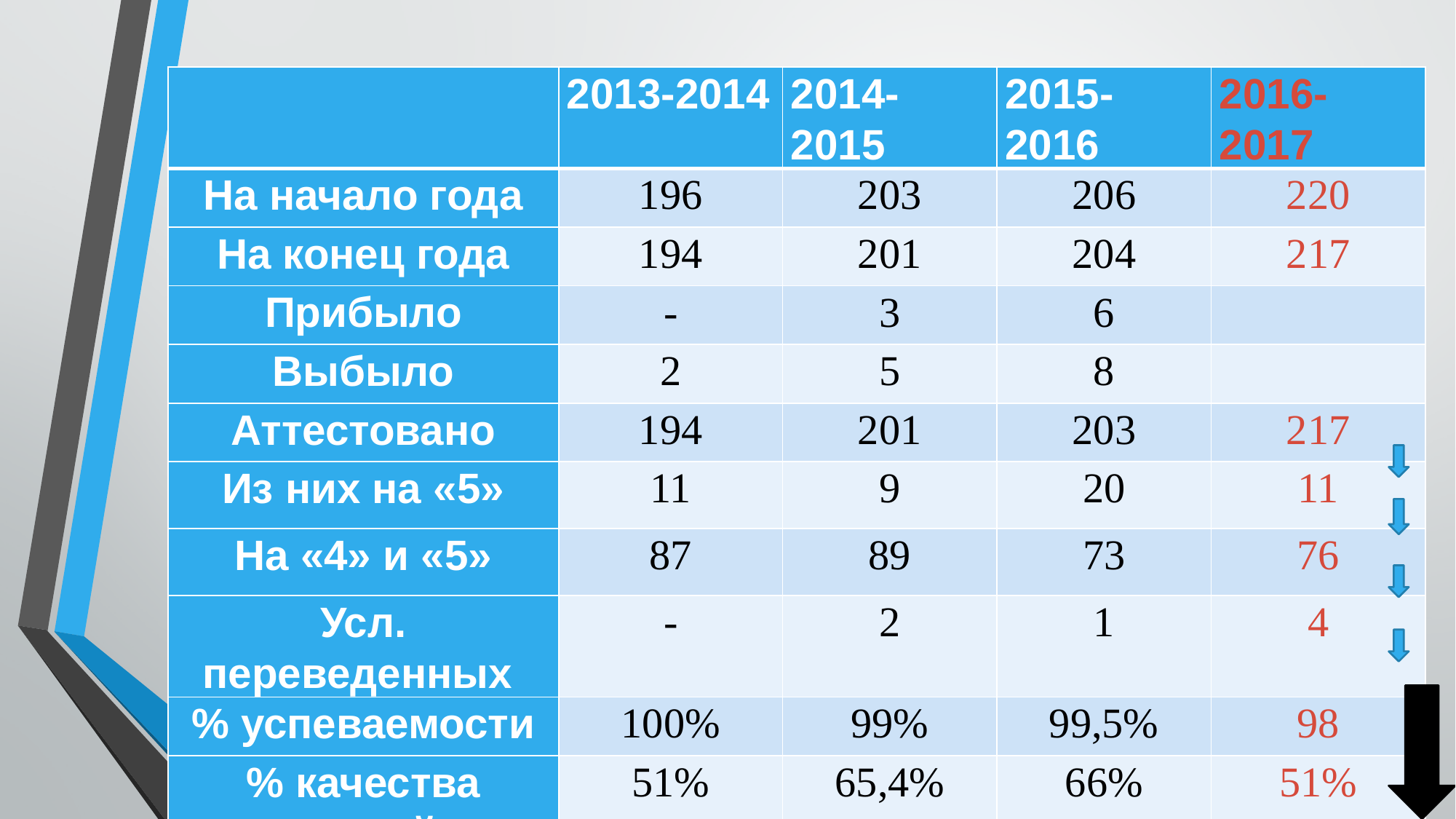

|  | 2013-2014 | 2014-2015 | 2015-2016 | 2016-2017 |
| --- | --- | --- | --- | --- |
| На начало года | 196 | 203 | 206 | 220 |
| На конец года | 194 | 201 | 204 | 217 |
| Прибыло | - | 3 | 6 |  |
| Выбыло | 2 | 5 | 8 |  |
| Аттестовано | 194 | 201 | 203 | 217 |
| Из них на «5» | 11 | 9 | 20 | 11 |
| На «4» и «5» | 87 | 89 | 73 | 76 |
| Усл. переведенных | - | 2 | 1 | 4 |
| % успеваемости | 100% | 99% | 99,5% | 98 |
| % качества знаний | 51% | 65,4% | 66% | 51% |